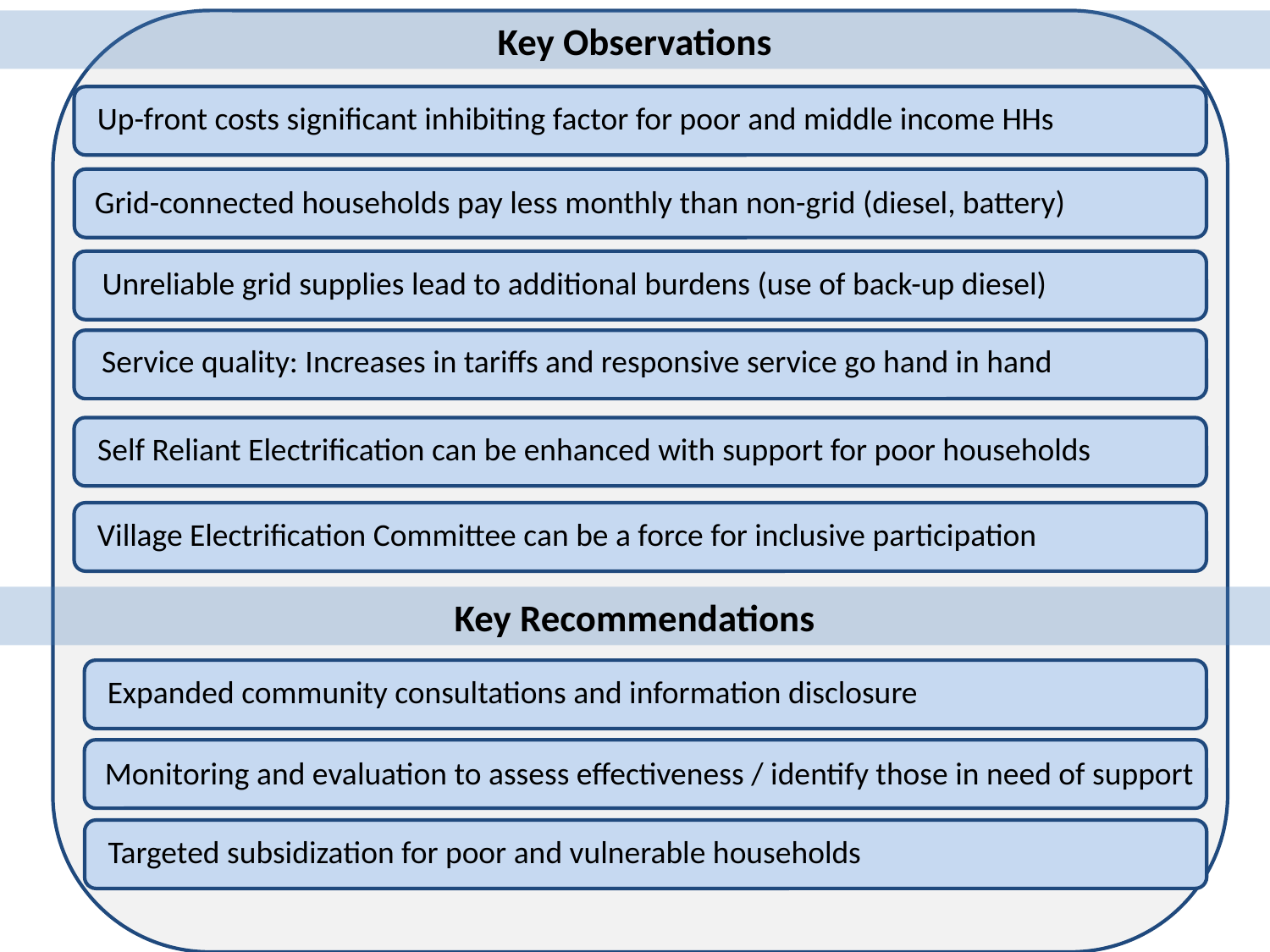

Key Observations

Up-front costs significant inhibiting factor for poor and middle income HHs

Grid-connected households pay less monthly than non-grid (diesel, battery)

Unreliable grid supplies lead to additional burdens (use of back-up diesel)

Service quality: Increases in tariffs and responsive service go hand in hand

Self Reliant Electrification can be enhanced with support for poor households

Village Electrification Committee can be a force for inclusive participation
Key Recommendations

Expanded community consultations and information disclosure

Monitoring and evaluation to assess effectiveness / identify those in need of support

Targeted subsidization for poor and vulnerable households